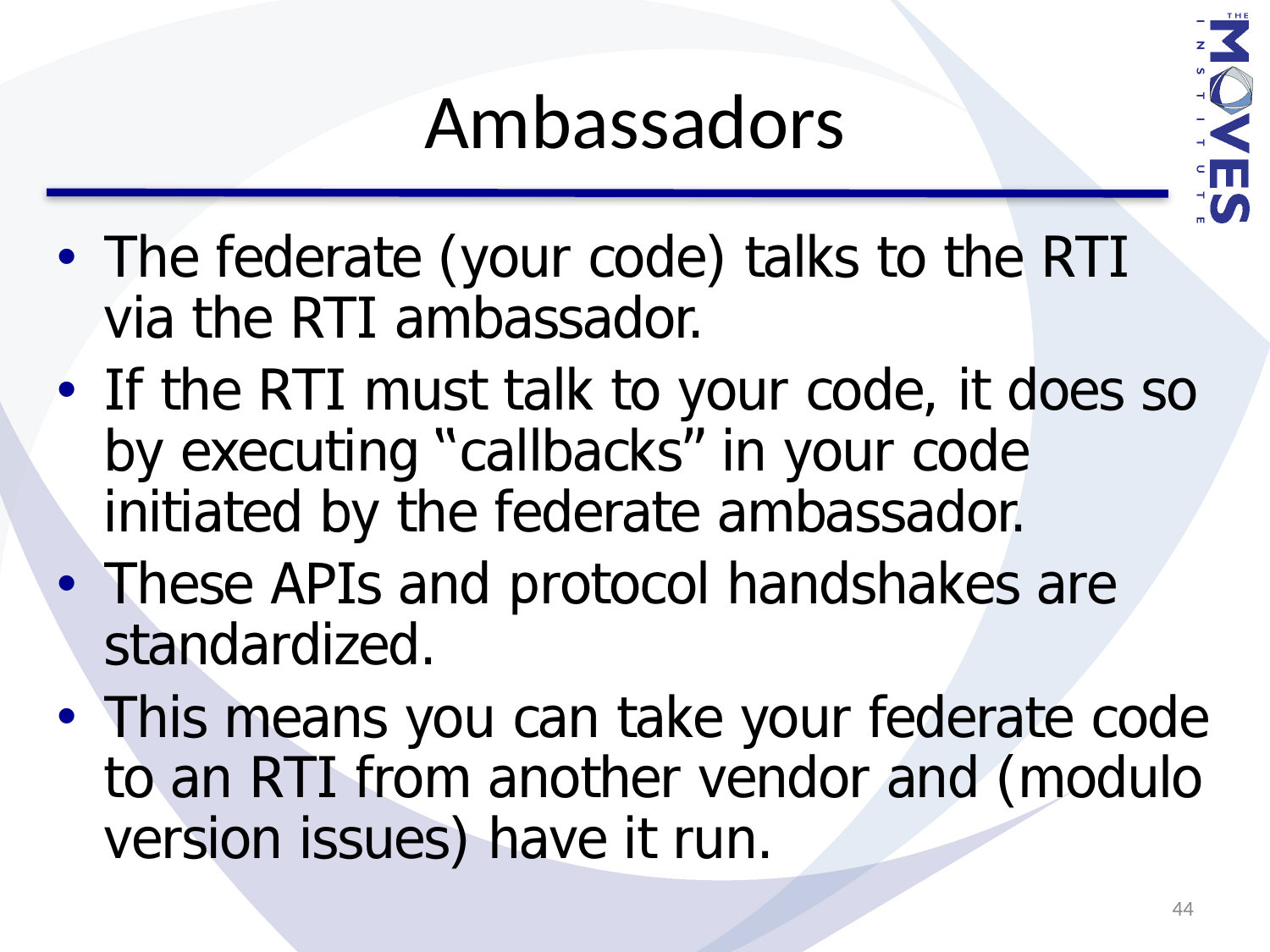

# Ambassadors
The federate (your code) talks to the RTI via the RTI ambassador.
If the RTI must talk to your code, it does so by executing “callbacks” in your code initiated by the federate ambassador.
These APIs and protocol handshakes are standardized.
This means you can take your federate code to an RTI from another vendor and (modulo version issues) have it run.
44